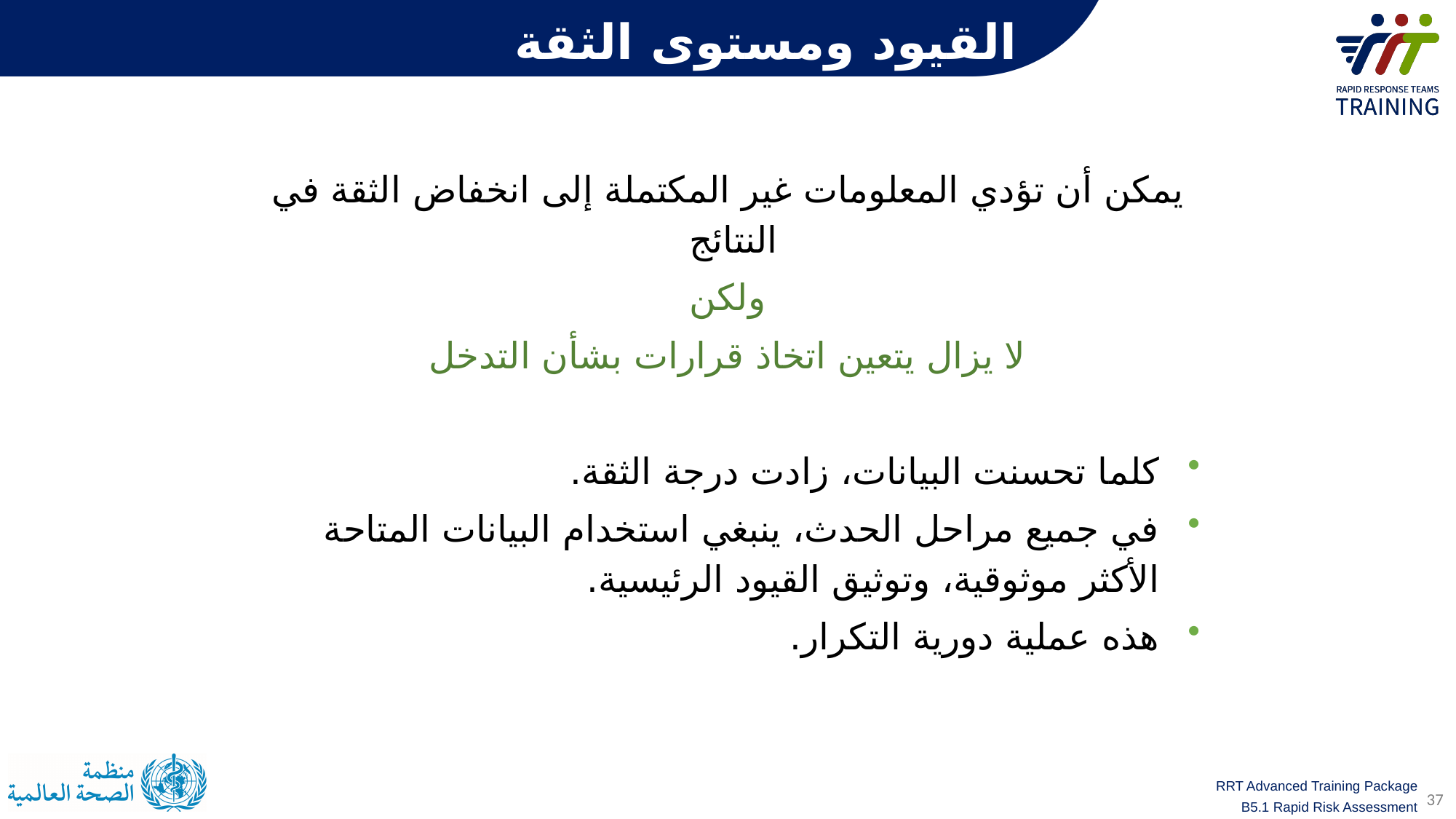

القيود ومستوى الثقة
يمكن أن تؤدي المعلومات غير المكتملة إلى انخفاض الثقة في النتائج
 ولكن
لا يزال يتعين اتخاذ قرارات بشأن التدخل

كلما تحسنت البيانات، زادت درجة الثقة.
في جميع مراحل الحدث، ينبغي استخدام البيانات المتاحة الأكثر موثوقية، وتوثيق القيود الرئيسية.
هذه عملية دورية التكرار.